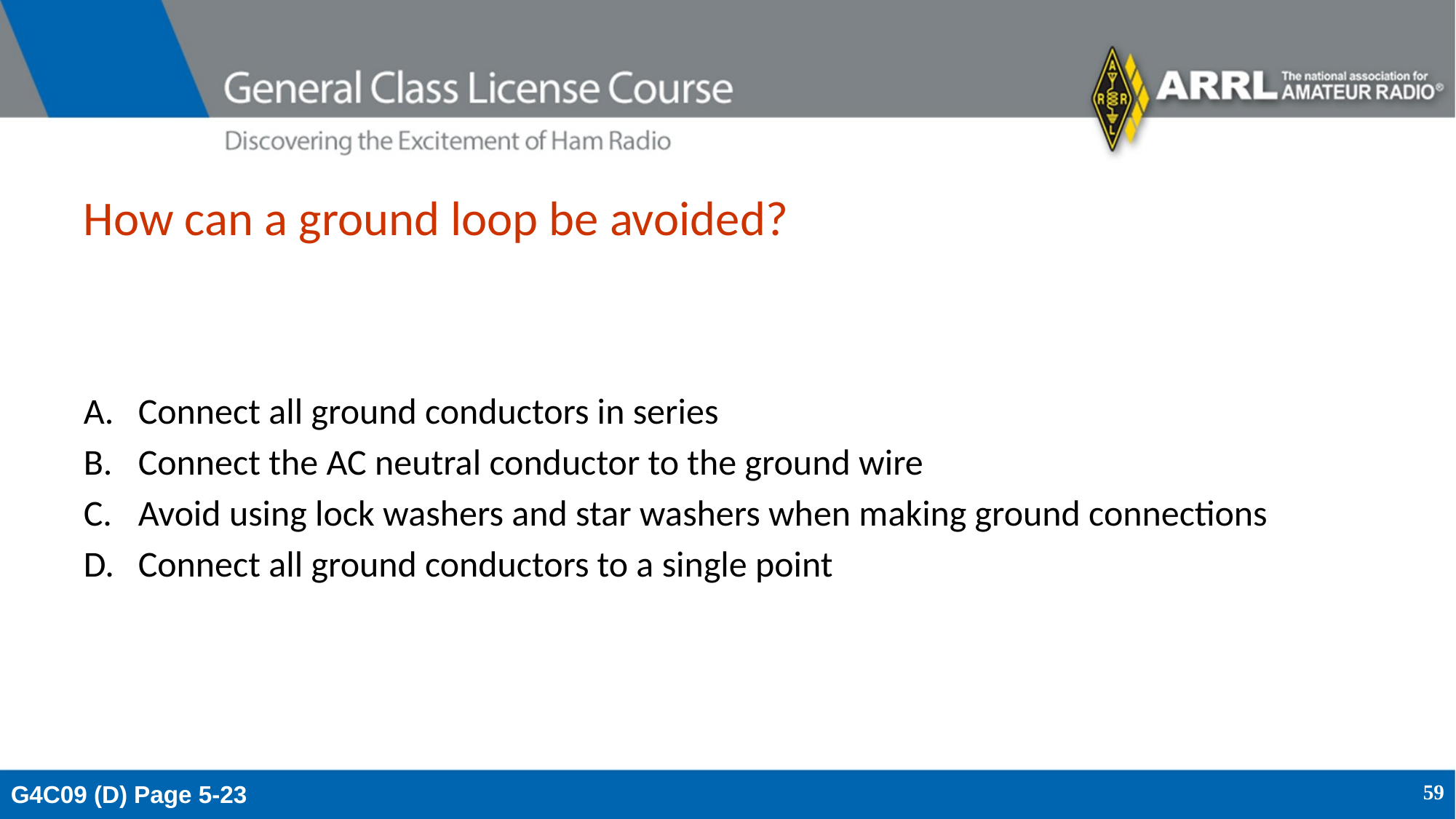

# How can a ground loop be avoided?
Connect all ground conductors in series
Connect the AC neutral conductor to the ground wire
Avoid using lock washers and star washers when making ground connections
Connect all ground conductors to a single point
G4C09 (D) Page 5-23
59